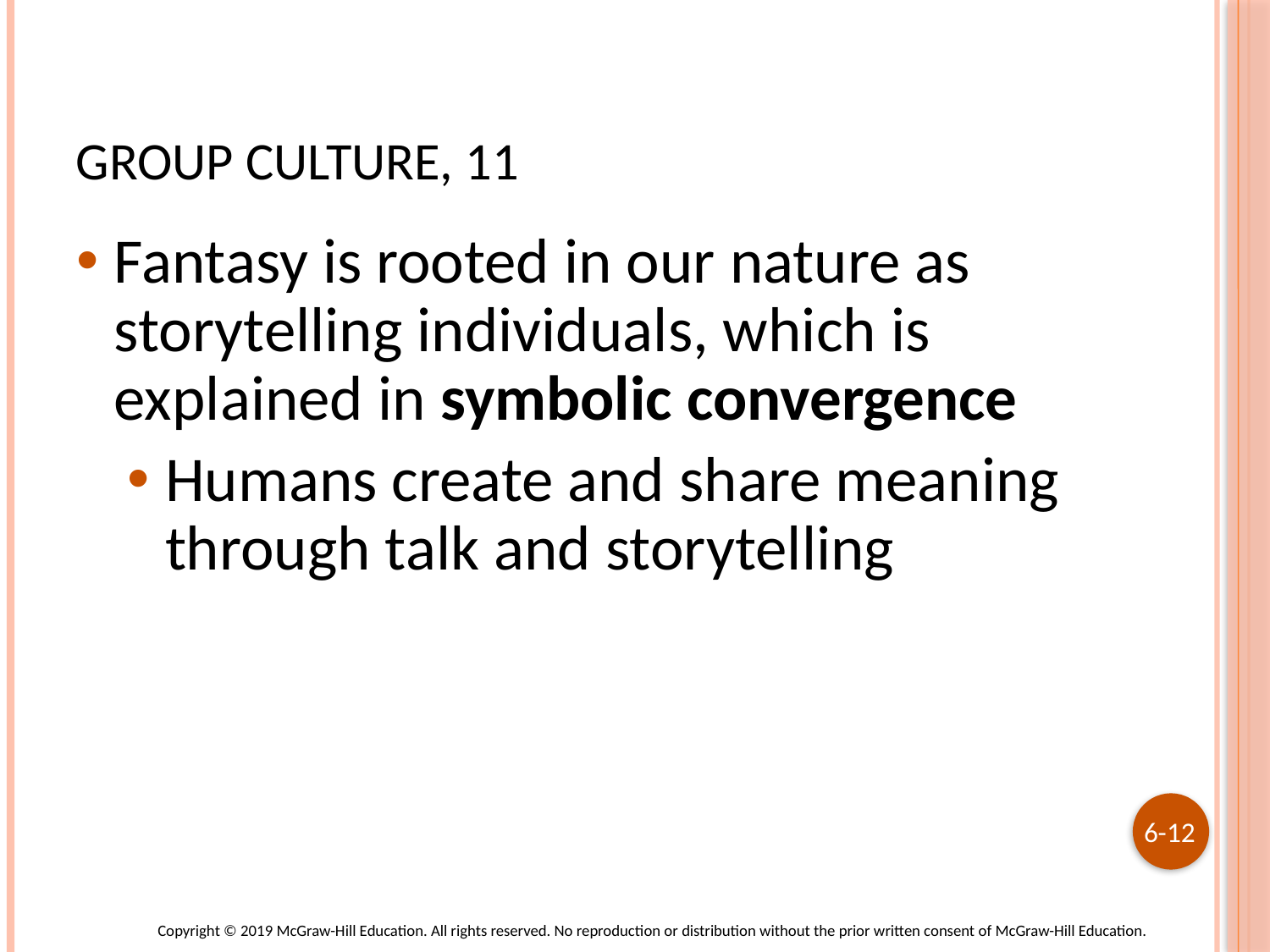

# Group Culture, 11
Fantasy is rooted in our nature as storytelling individuals, which is explained in symbolic convergence
Humans create and share meaning through talk and storytelling